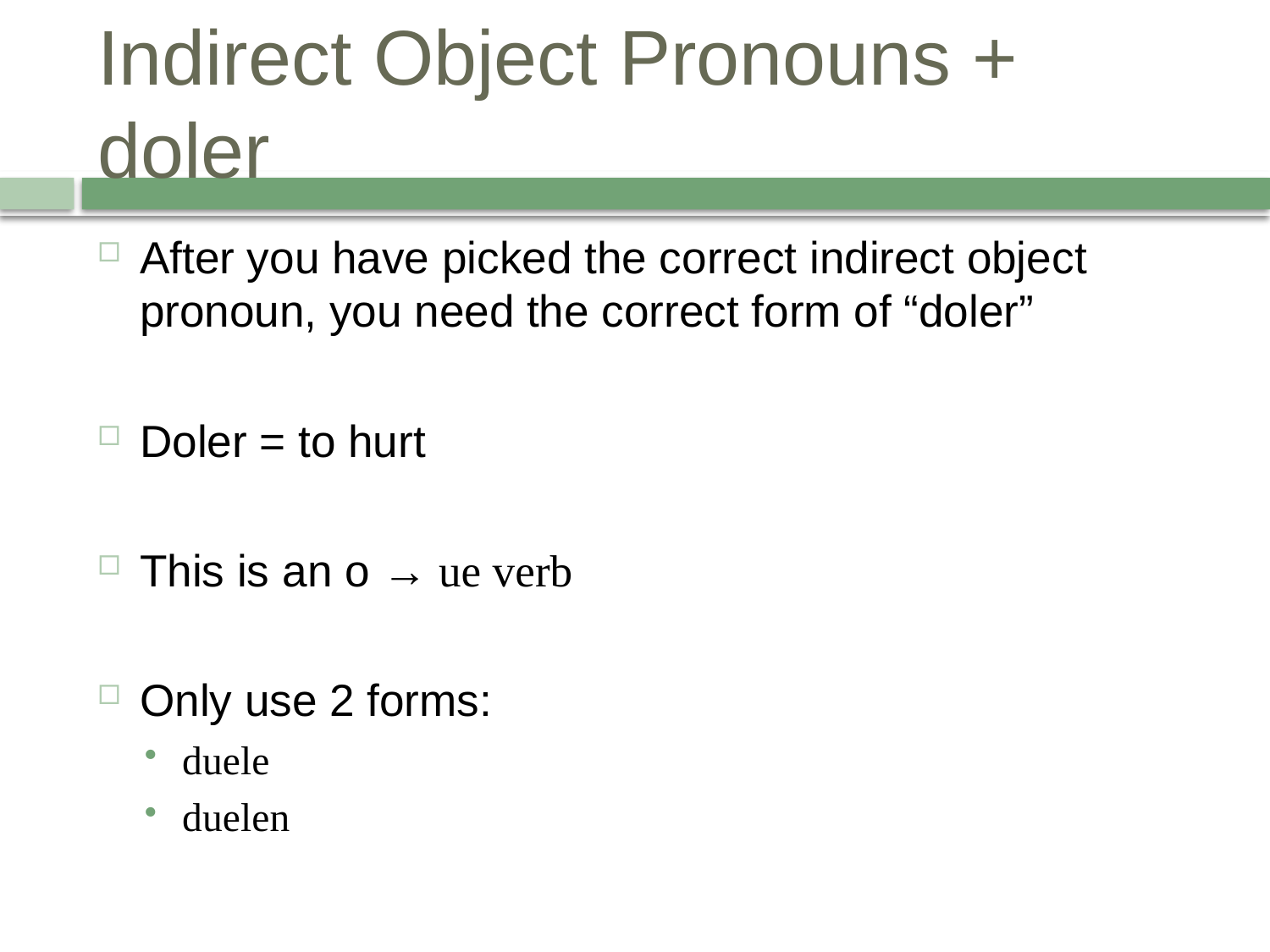

# Indirect Object Pronouns + doler
After you have picked the correct indirect object pronoun, you need the correct form of “doler”

Doler = to hurt

This is an o → ue verb

Only use 2 forms:
duele
duelen